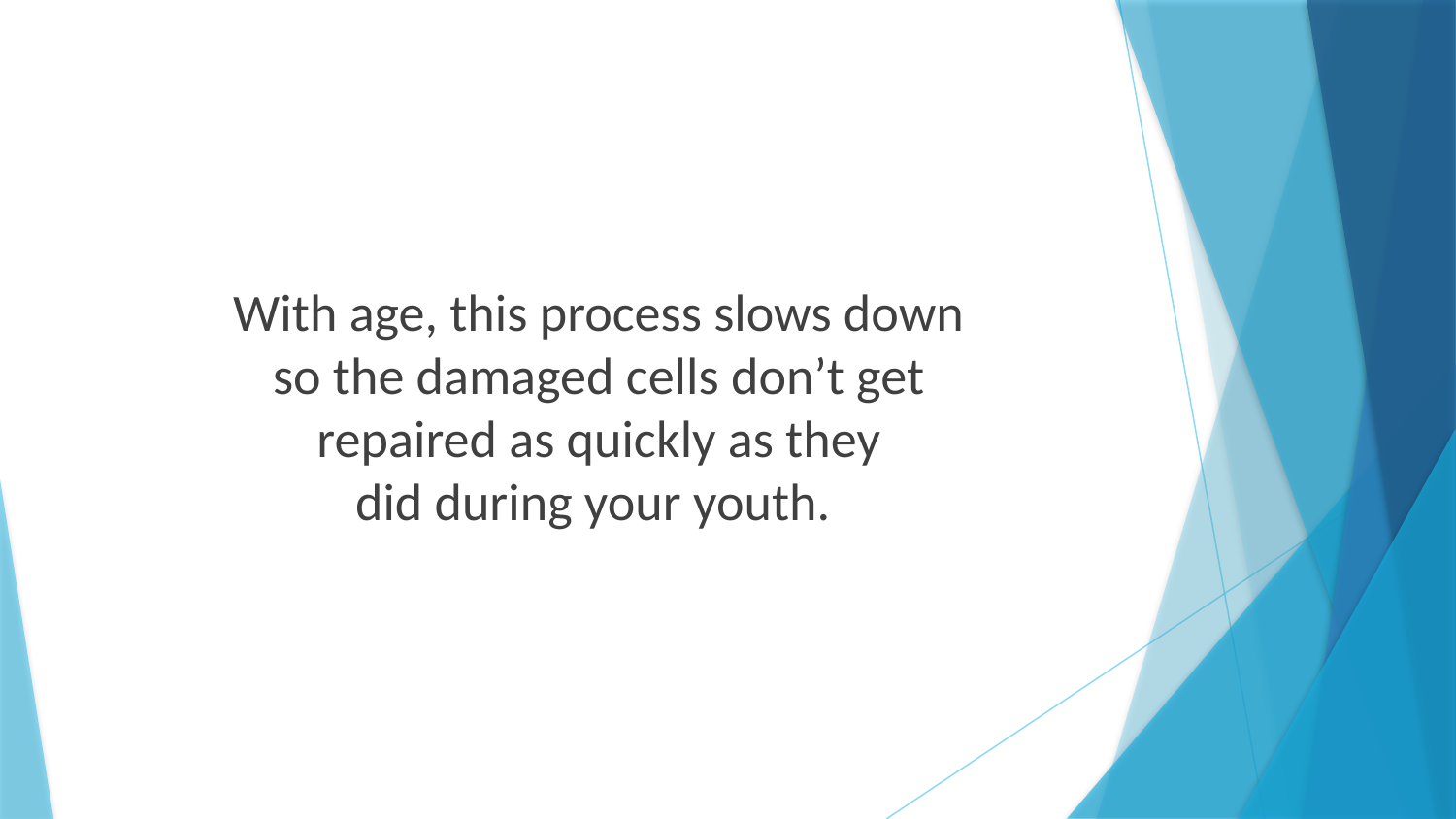

With age, this process slows down
so the damaged cells don’t get
repaired as quickly as they
did during your youth.